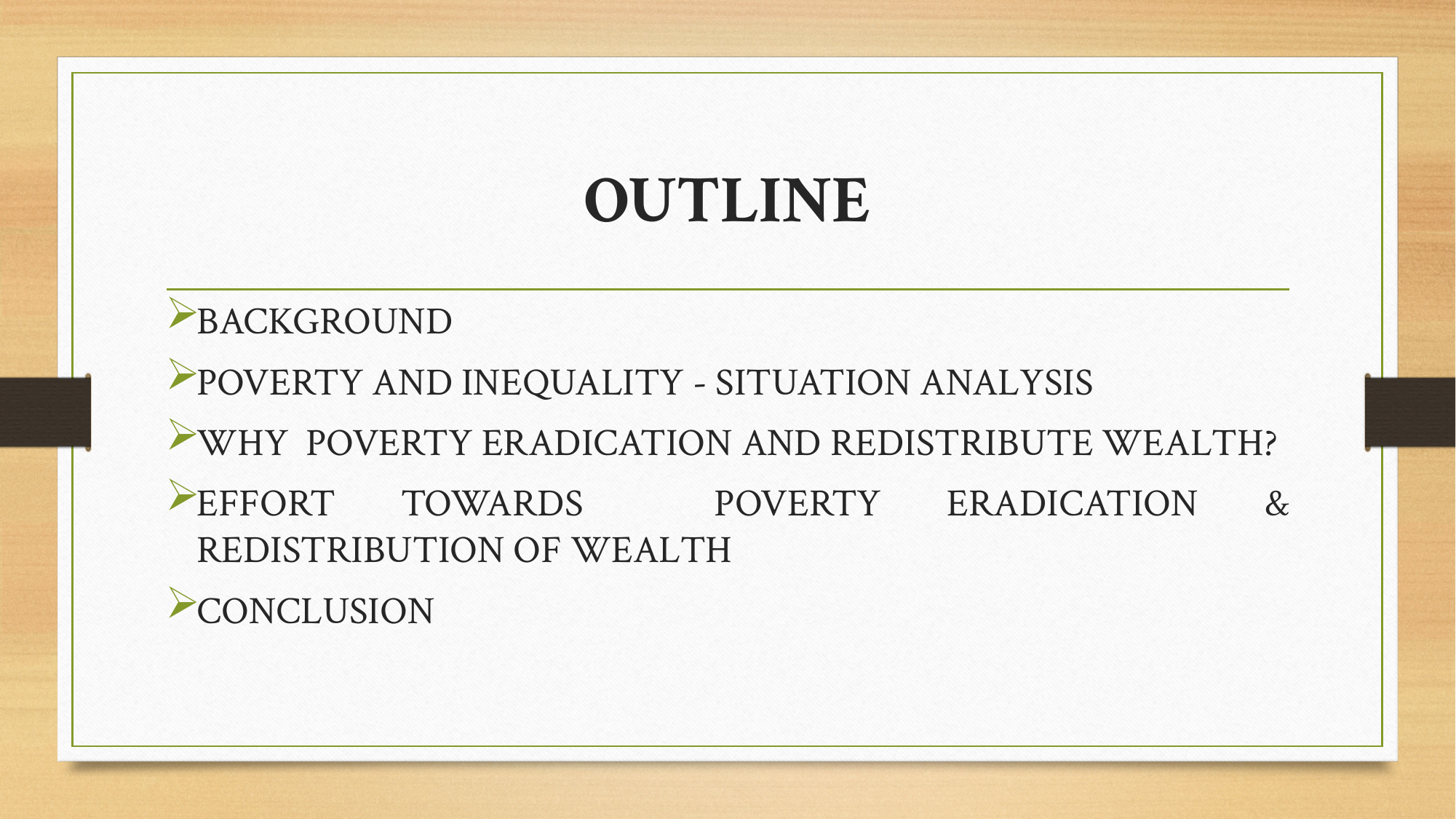

# OUTLINE
BACKGROUND
POVERTY AND INEQUALITY - SITUATION ANALYSIS
WHY  POVERTY ERADICATION AND REDISTRIBUTE WEALTH?
EFFORT TOWARDS  POVERTY ERADICATION & REDISTRIBUTION OF WEALTH
CONCLUSION